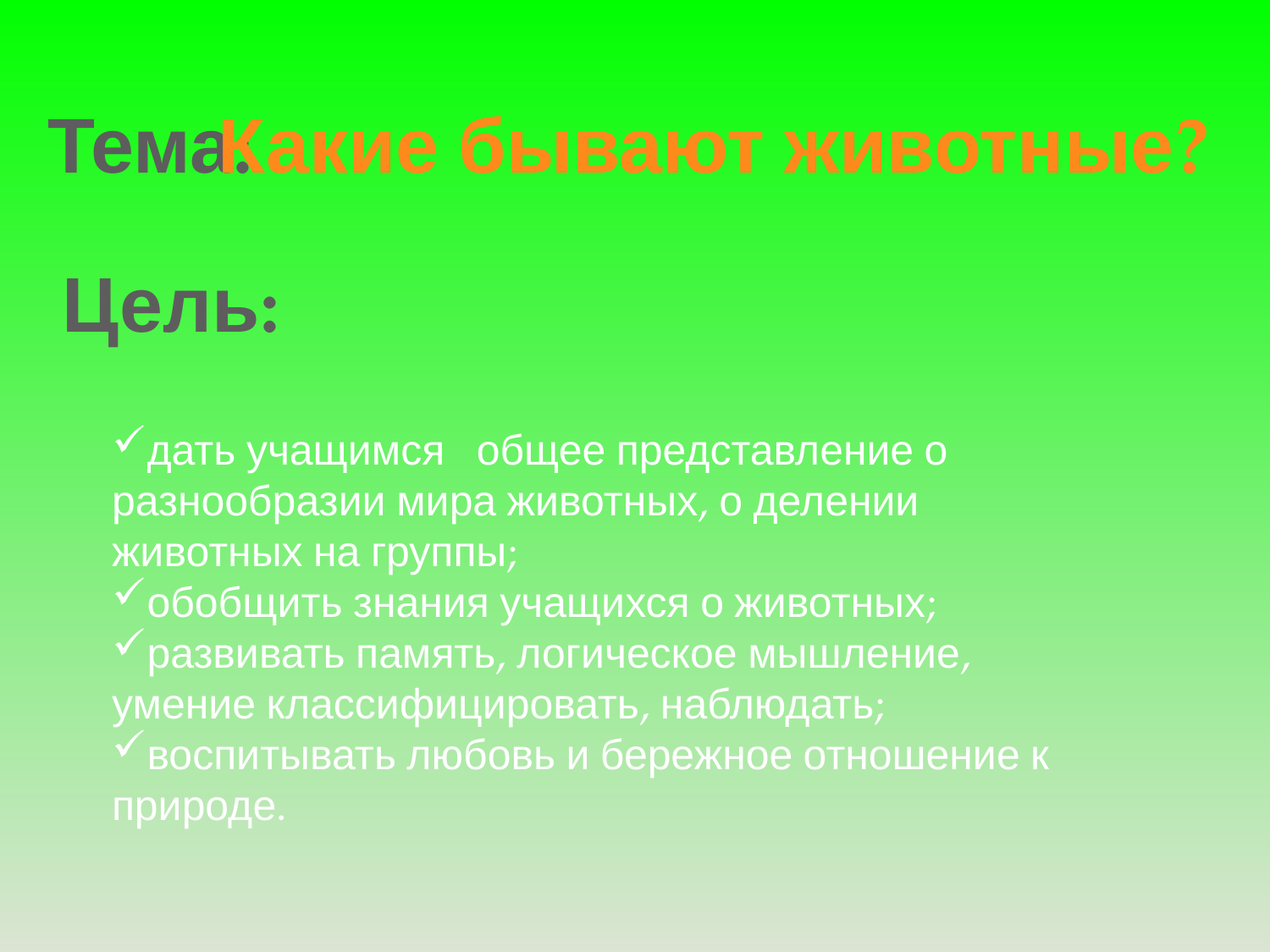

Тема:
  Какие бывают животные?

 Цель:

дать учащимся   общее представление о   разнообразии мира животных, о делении животных на группы;
обобщить знания учащихся о животных;
развивать память, логическое мышление, умение классифицировать, наблюдать;
воспитывать любовь и бережное отношение к природе.